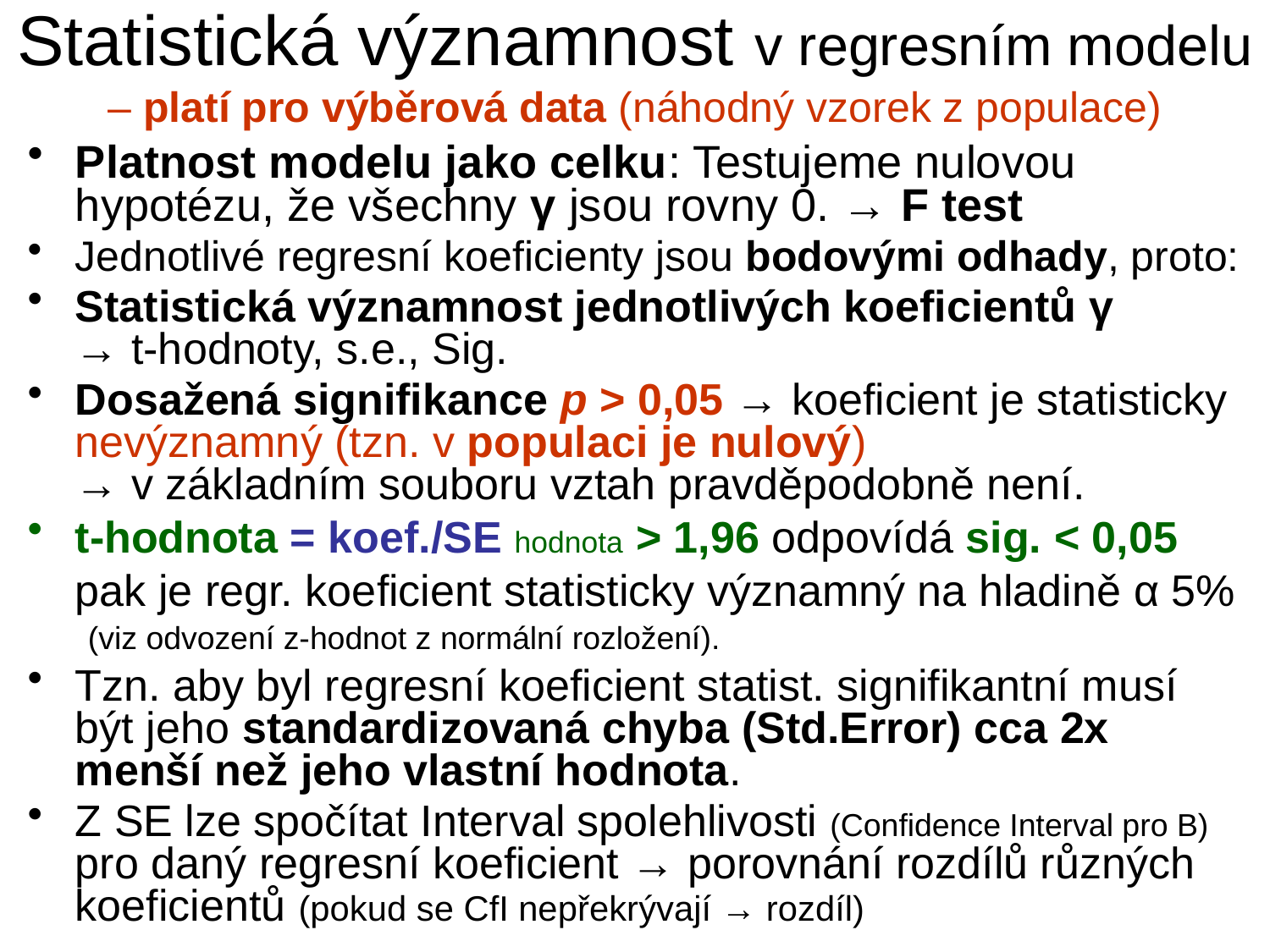

# Statistická významnost v regresním modelu – platí pro výběrová data (náhodný vzorek z populace)
Platnost modelu jako celku: Testujeme nulovou hypotézu, že všechny γ jsou rovny 0. → F test
Jednotlivé regresní koeficienty jsou bodovými odhady, proto:
Statistická významnost jednotlivých koeficientů γ
→ t-hodnoty, s.e., Sig.
Dosažená signifikance p > 0,05 → koeficient je statisticky nevýznamný (tzn. v populaci je nulový)
→ v základním souboru vztah pravděpodobně není.
t-hodnota = koef./SE hodnota > 1,96 odpovídá sig. < 0,05
	pak je regr. koeficient statisticky významný na hladině α 5%  (viz odvození z-hodnot z normální rozložení).
Tzn. aby byl regresní koeficient statist. signifikantní musí být jeho standardizovaná chyba (Std.Error) cca 2x menší než jeho vlastní hodnota.
Z SE lze spočítat Interval spolehlivosti (Confidence Interval pro B) pro daný regresní koeficient → porovnání rozdílů různých koeficientů (pokud se CfI nepřekrývají → rozdíl)